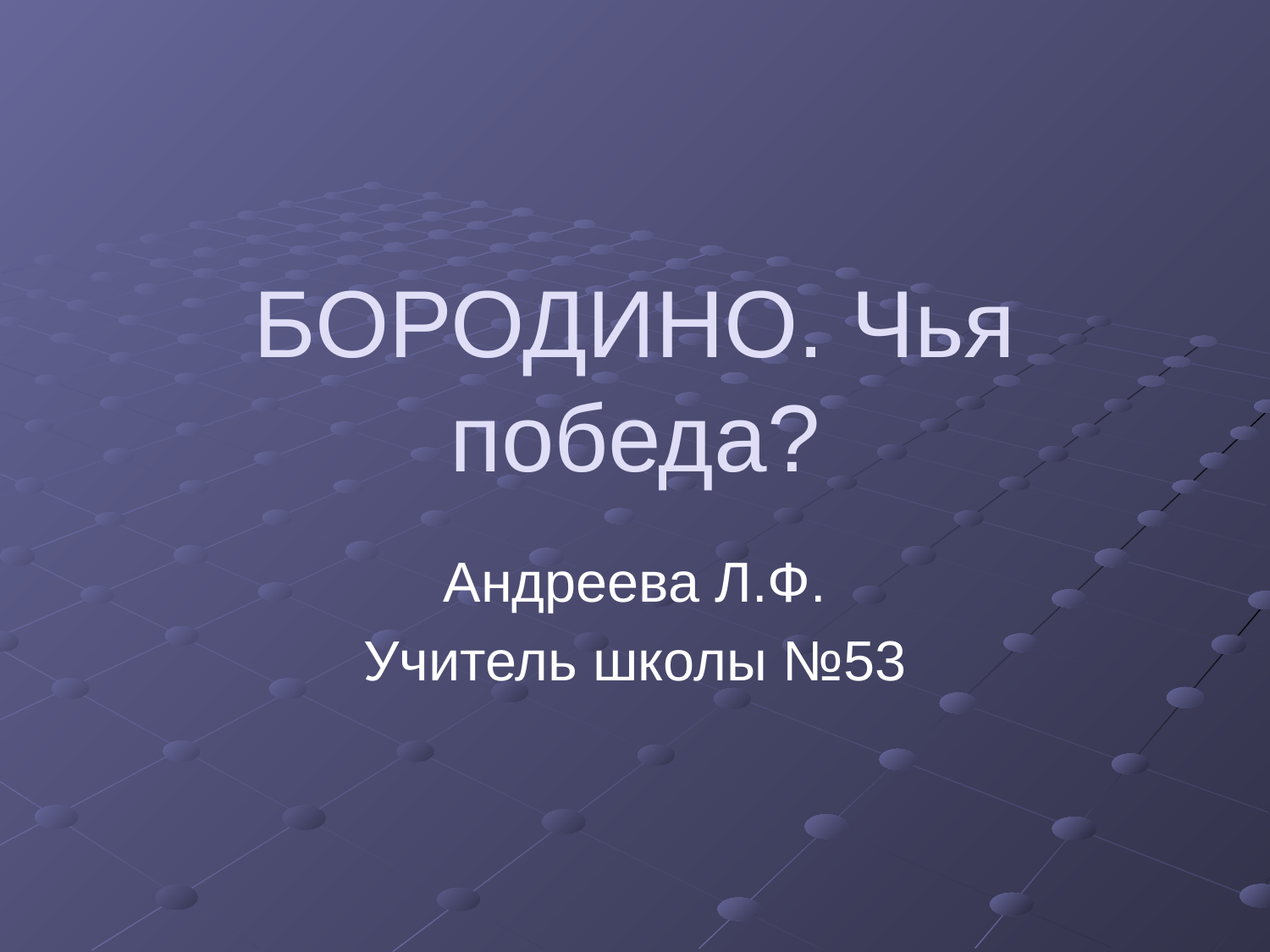

# БОРОДИНО. Чья победа?
Андреева Л.Ф.
Учитель школы №53